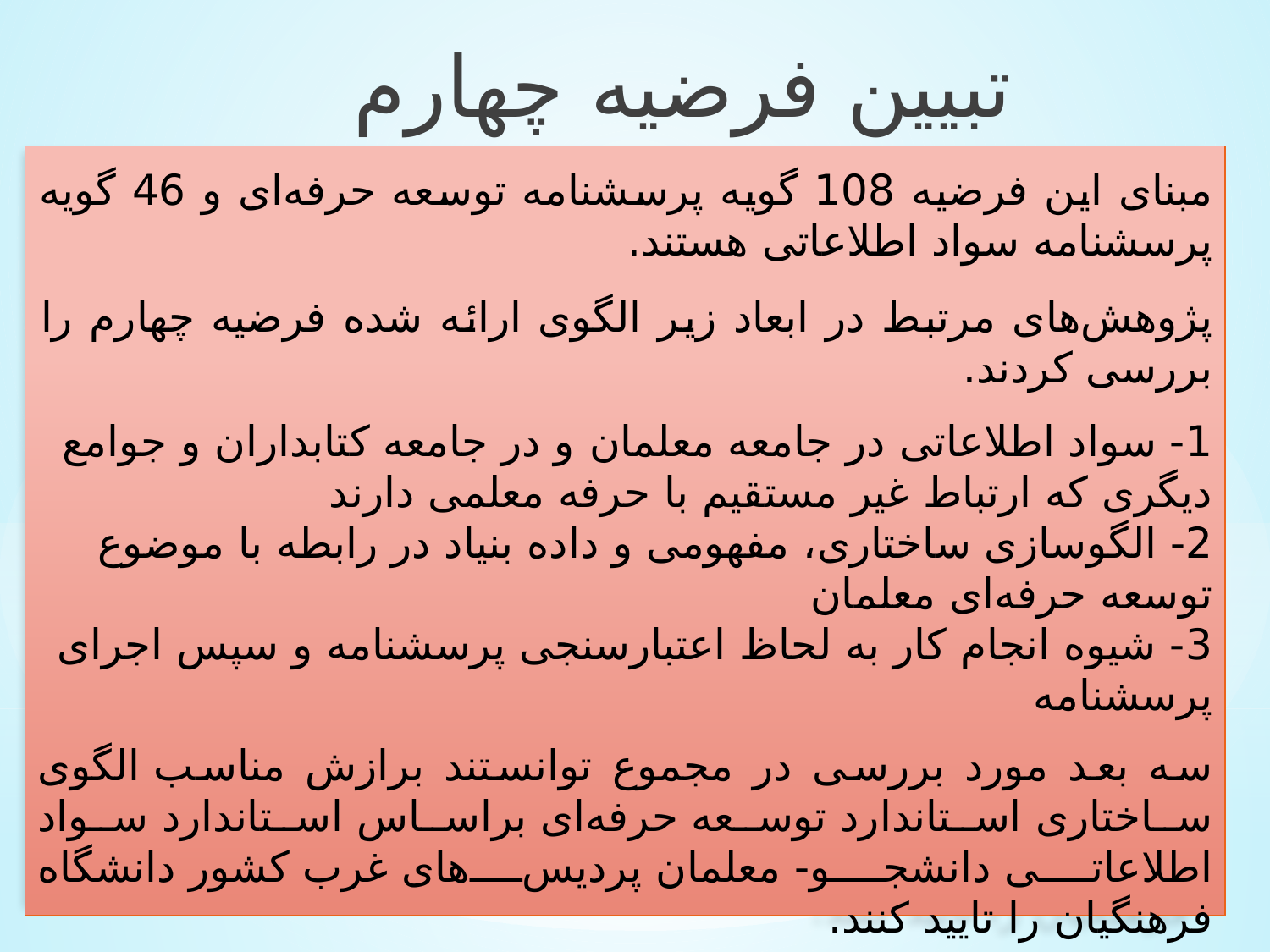

تبیین فرضیه چهارم

مبنای این فرضیه 108 گویه پرسشنامه توسعه حرفه‌ای و 46 گویه پرسشنامه سواد اطلاعاتی هستند.

پژوهش‌های مرتبط در ابعاد زیر الگوی ارائه شده فرضیه چهارم را بررسی کردند.

1- سواد اطلاعاتی در جامعه معلمان و در جامعه کتابداران و جوامع دیگری که ارتباط غیر مستقیم با حرفه معلمی دارند
2- الگو‌سازی ساختاری، مفهومی و داده‌ بنیاد در رابطه با موضوع توسعه حرفه‌ای معلمان
3- شیوه انجام کار به لحاظ اعتبارسنجی پرسشنامه و سپس اجرای پرسشنامه

سه بعد مورد بررسی در مجموع توانستند برازش مناسب الگوی ساختاری استاندارد توسعه حرفه‌ای براساس استاندارد سواد اطلاعاتی دانشجو- معلمان پردیس‌های غرب کشور دانشگاه فرهنگیان را تایید کنند.